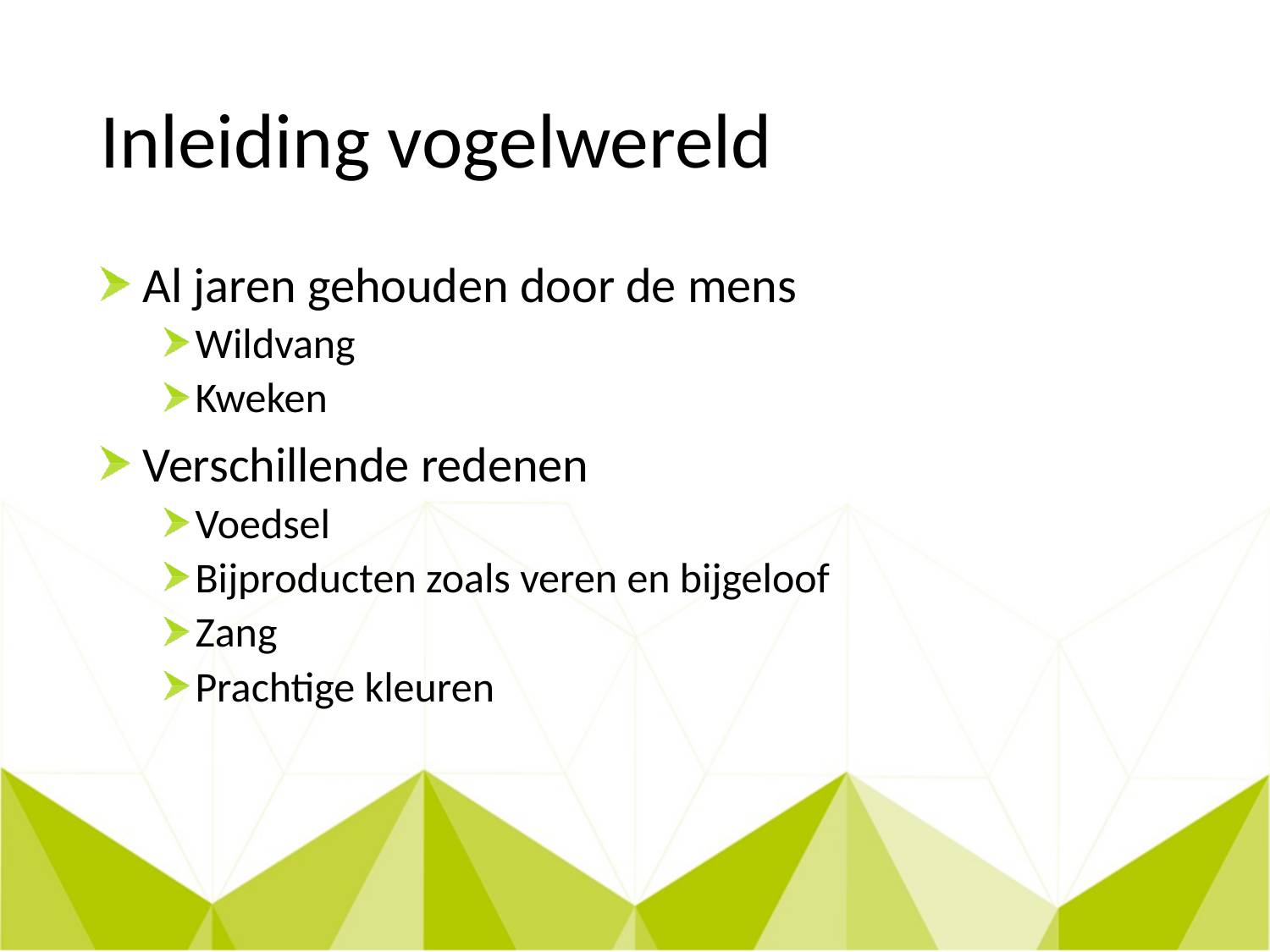

# Inleiding vogelwereld
 Al jaren gehouden door de mens
Wildvang
Kweken
 Verschillende redenen
Voedsel
Bijproducten zoals veren en bijgeloof
Zang
Prachtige kleuren